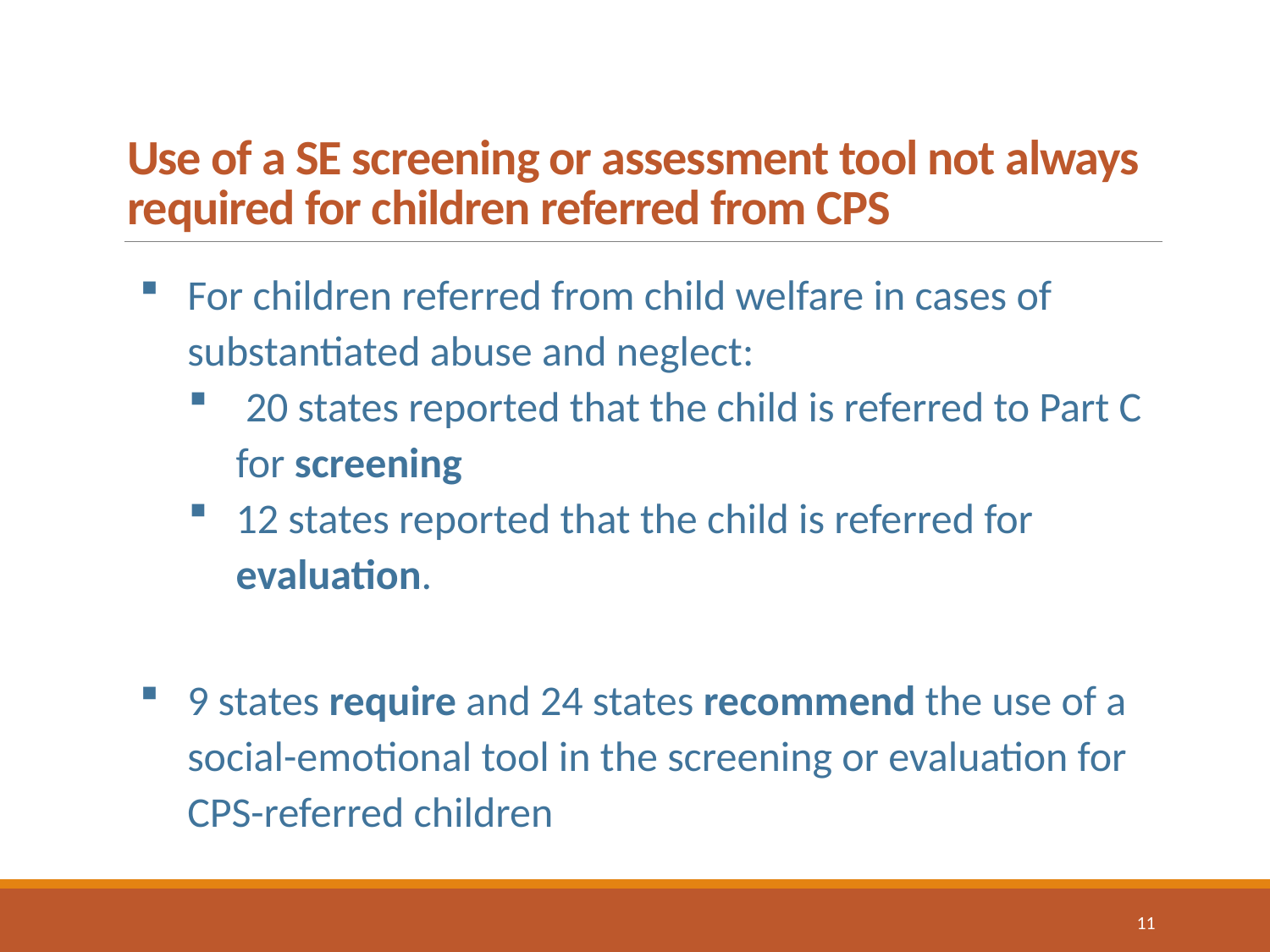

# Use of a SE screening or assessment tool not always required for children referred from CPS
For children referred from child welfare in cases of substantiated abuse and neglect:
 20 states reported that the child is referred to Part C for screening
12 states reported that the child is referred for evaluation.

9 states require and 24 states recommend the use of a social-emotional tool in the screening or evaluation for CPS-referred children

11